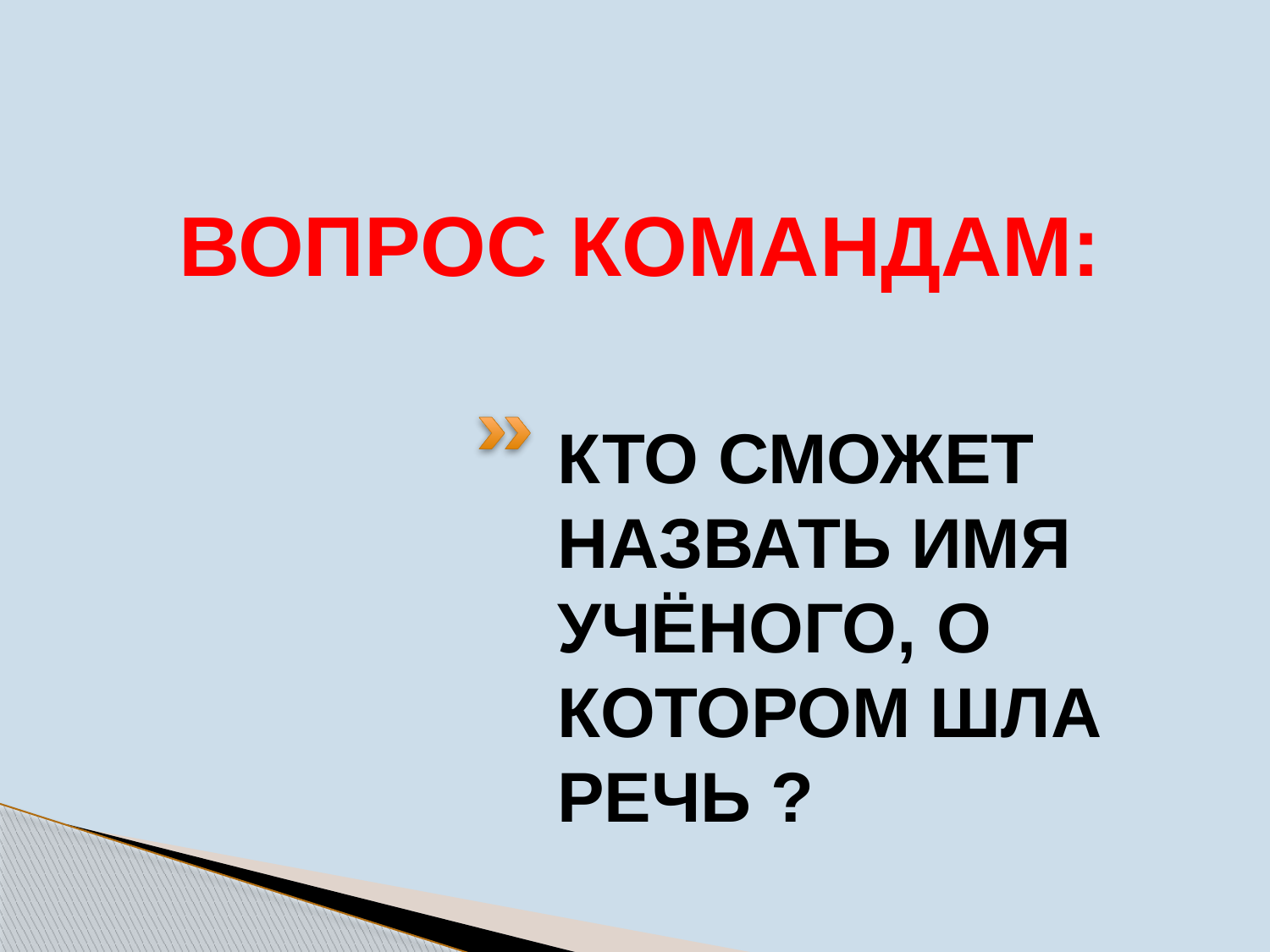

# ВОПРОС КОМАНДАМ:
КТО СМОЖЕТ НАЗВАТЬ ИМЯ УЧЁНОГО, О КОТОРОМ ШЛА РЕЧЬ ?